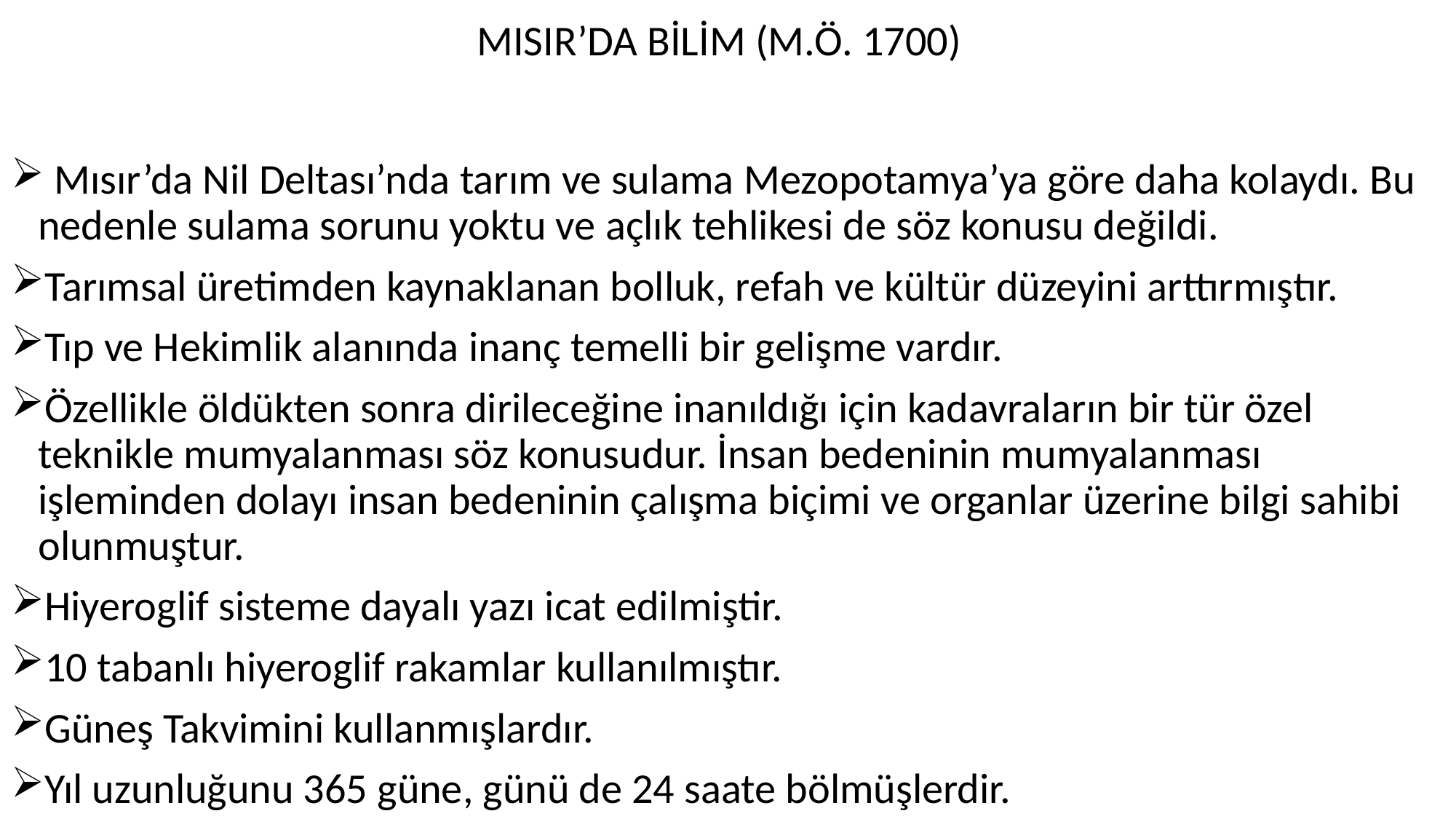

# MISIR’DA BİLİM (M.Ö. 1700)
 Mısır’da Nil Deltası’nda tarım ve sulama Mezopotamya’ya göre daha kolaydı. Bu nedenle sulama sorunu yoktu ve açlık tehlikesi de söz konusu değildi.
Tarımsal üretimden kaynaklanan bolluk, refah ve kültür düzeyini arttırmıştır.
Tıp ve Hekimlik alanında inanç temelli bir gelişme vardır.
Özellikle öldükten sonra dirileceğine inanıldığı için kadavraların bir tür özel teknikle mumyalanması söz konusudur. İnsan bedeninin mumyalanması işleminden dolayı insan bedeninin çalışma biçimi ve organlar üzerine bilgi sahibi olunmuştur.
Hiyeroglif sisteme dayalı yazı icat edilmiştir.
10 tabanlı hiyeroglif rakamlar kullanılmıştır.
Güneş Takvimini kullanmışlardır.
Yıl uzunluğunu 365 güne, günü de 24 saate bölmüşlerdir.